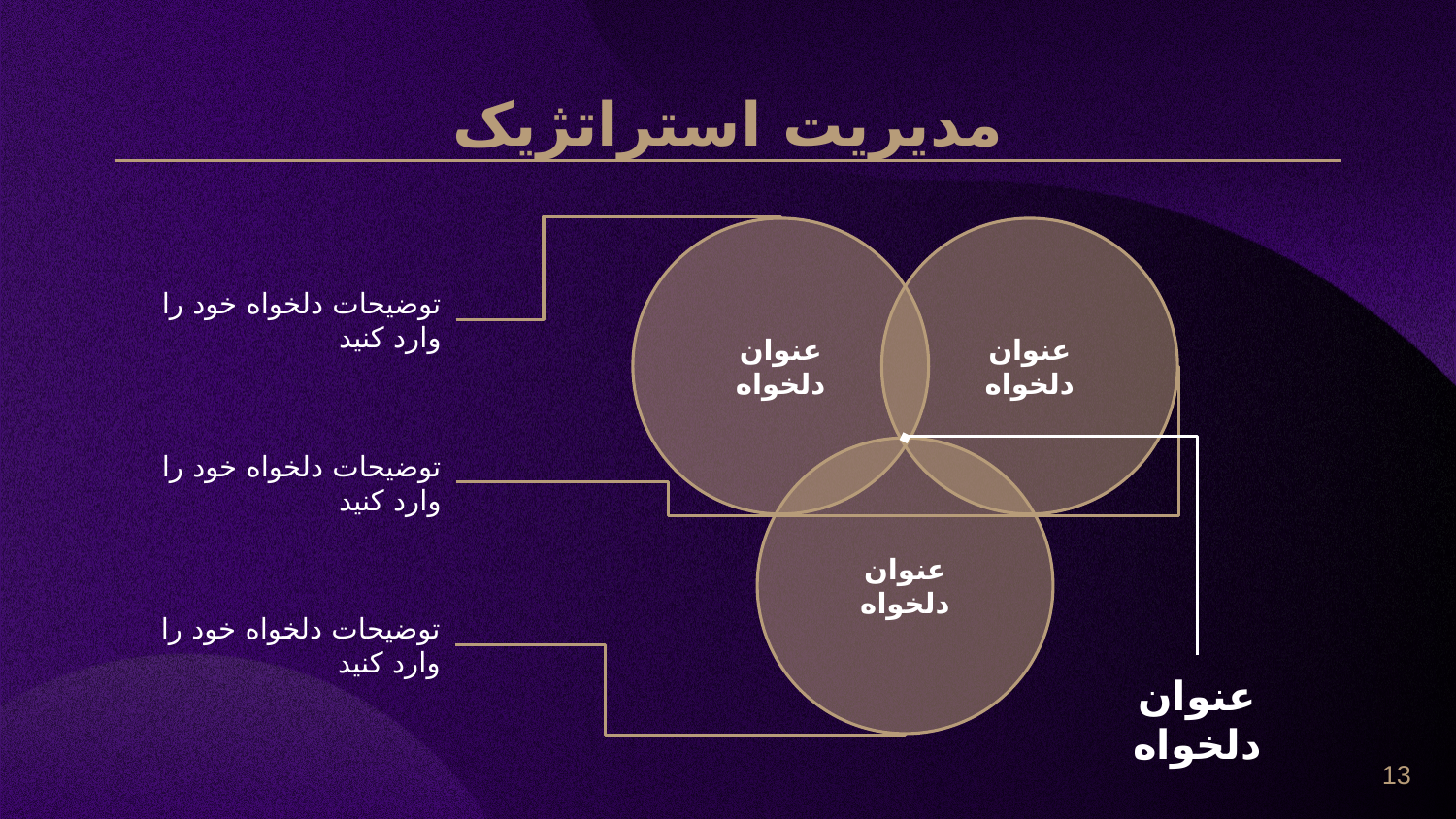

# مدیریت استراتژیک
عنوان دلخواه
عنوان دلخواه
توضیحات دلخواه خود را وارد کنید
توضیحات دلخواه خود را وارد کنید
عنوان دلخواه
توضیحات دلخواه خود را وارد کنید
عنوان دلخواه
13